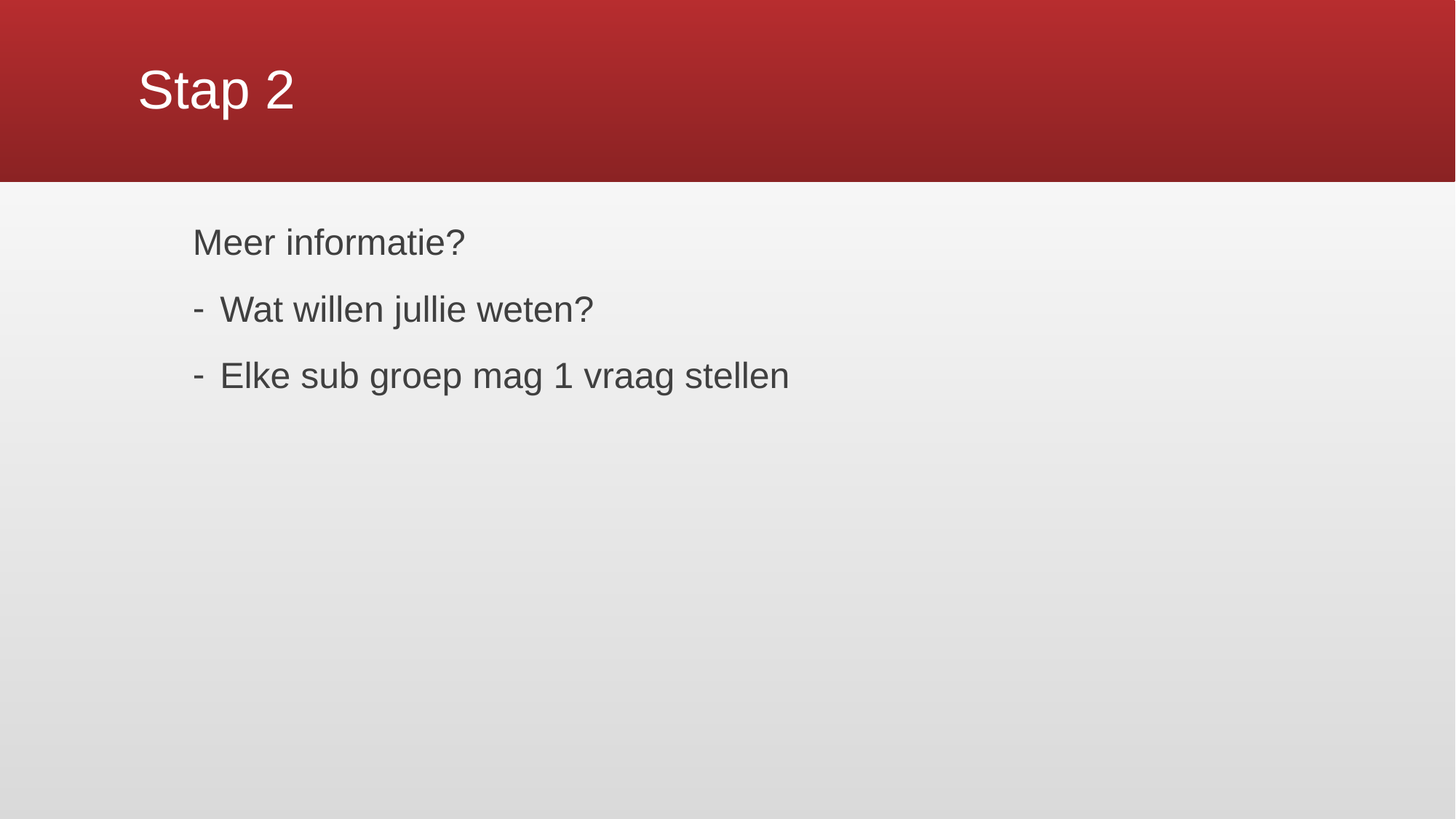

# Stap 2
Meer informatie?
Wat willen jullie weten?
Elke sub groep mag 1 vraag stellen